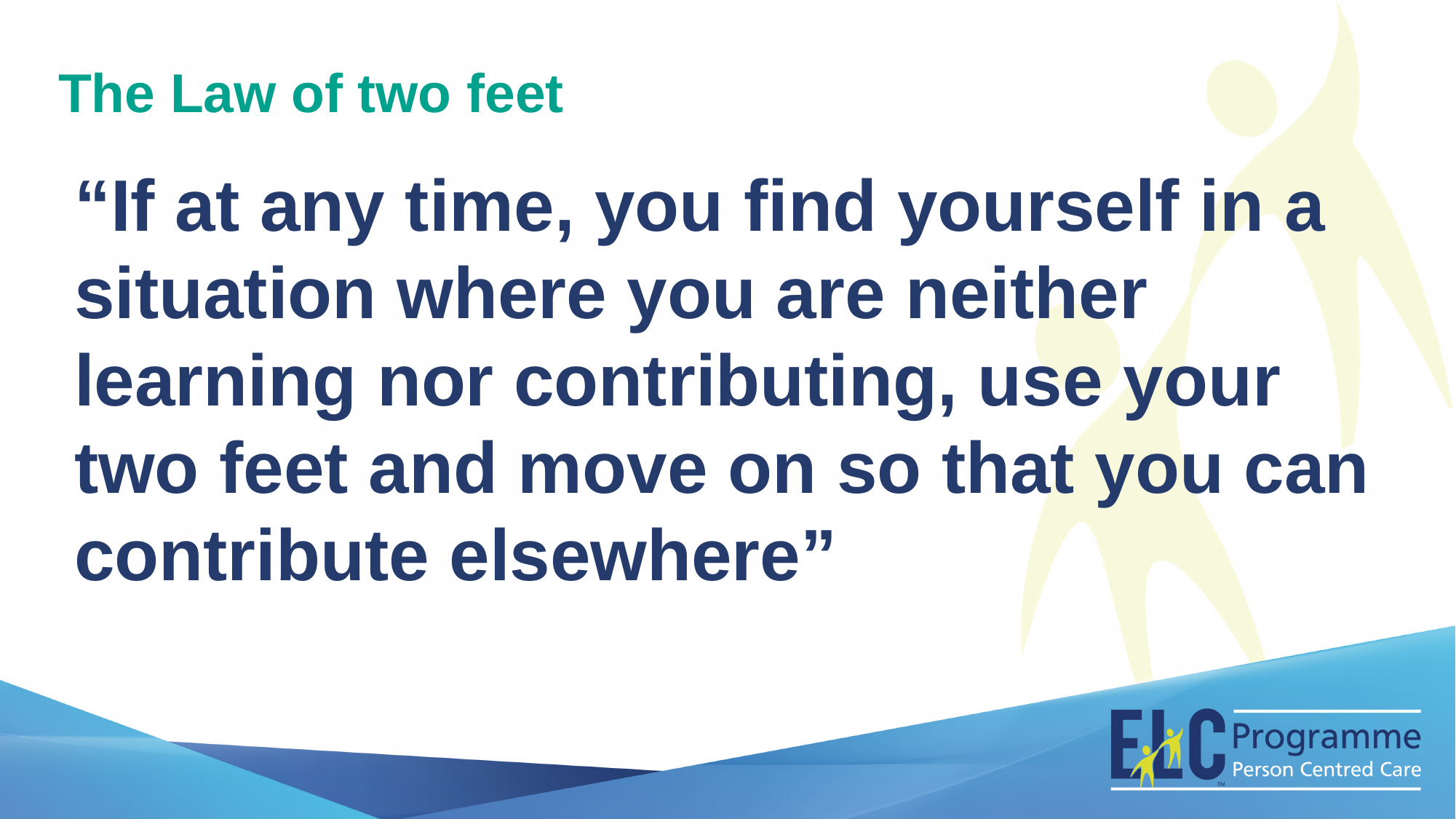

The Law of two feet
“If at any time, you find yourself in a situation where you are neither learning nor contributing, use your two feet and move on so that you can contribute elsewhere”